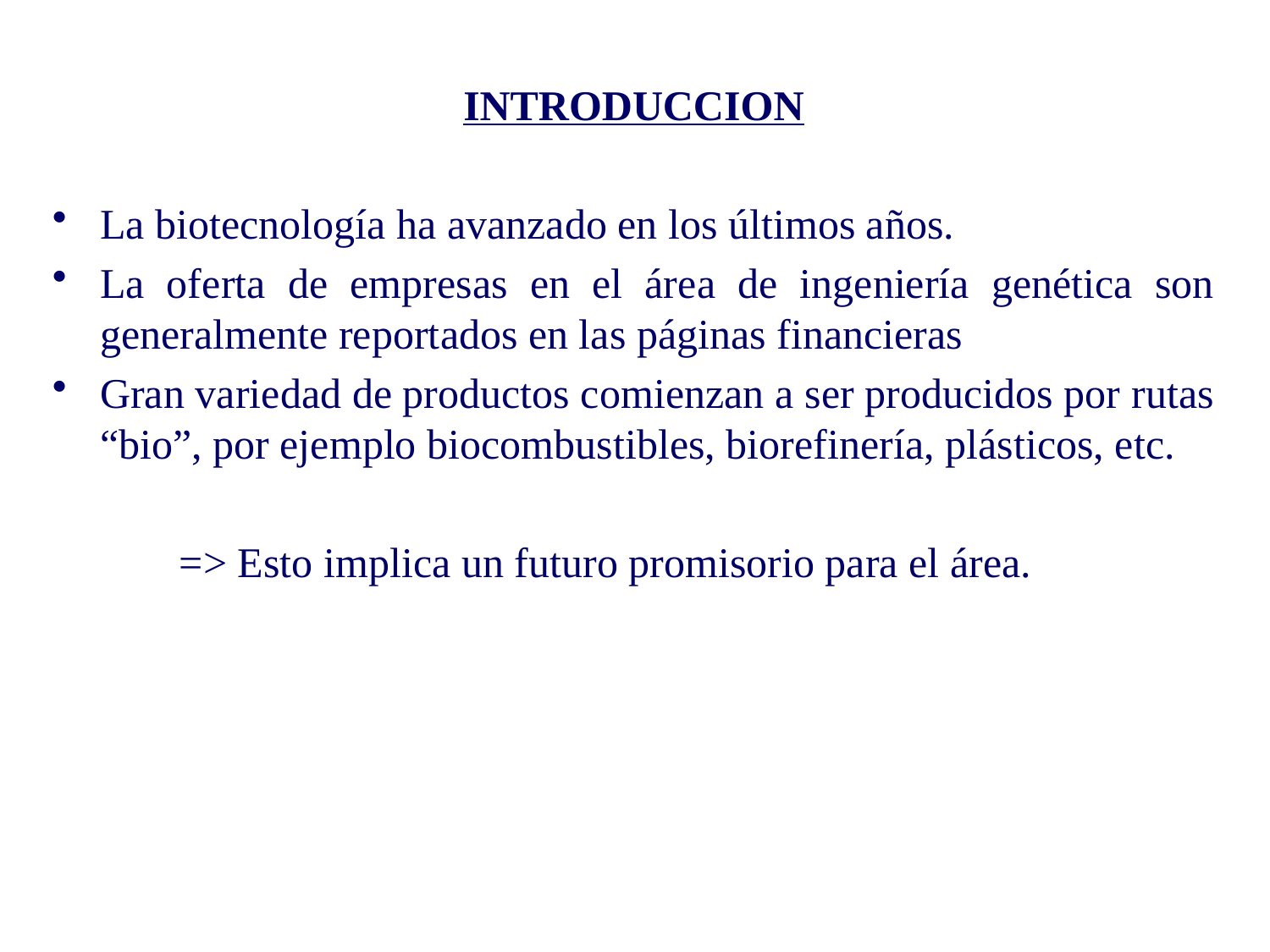

# INTRODUCCION

La biotecnología ha avanzado en los últimos años.
La oferta de empresas en el área de ingeniería genética son generalmente reportados en las páginas financieras
Gran variedad de productos comienzan a ser producidos por rutas “bio”, por ejemplo biocombustibles, biorefinería, plásticos, etc.

=> Esto implica un futuro promisorio para el área.